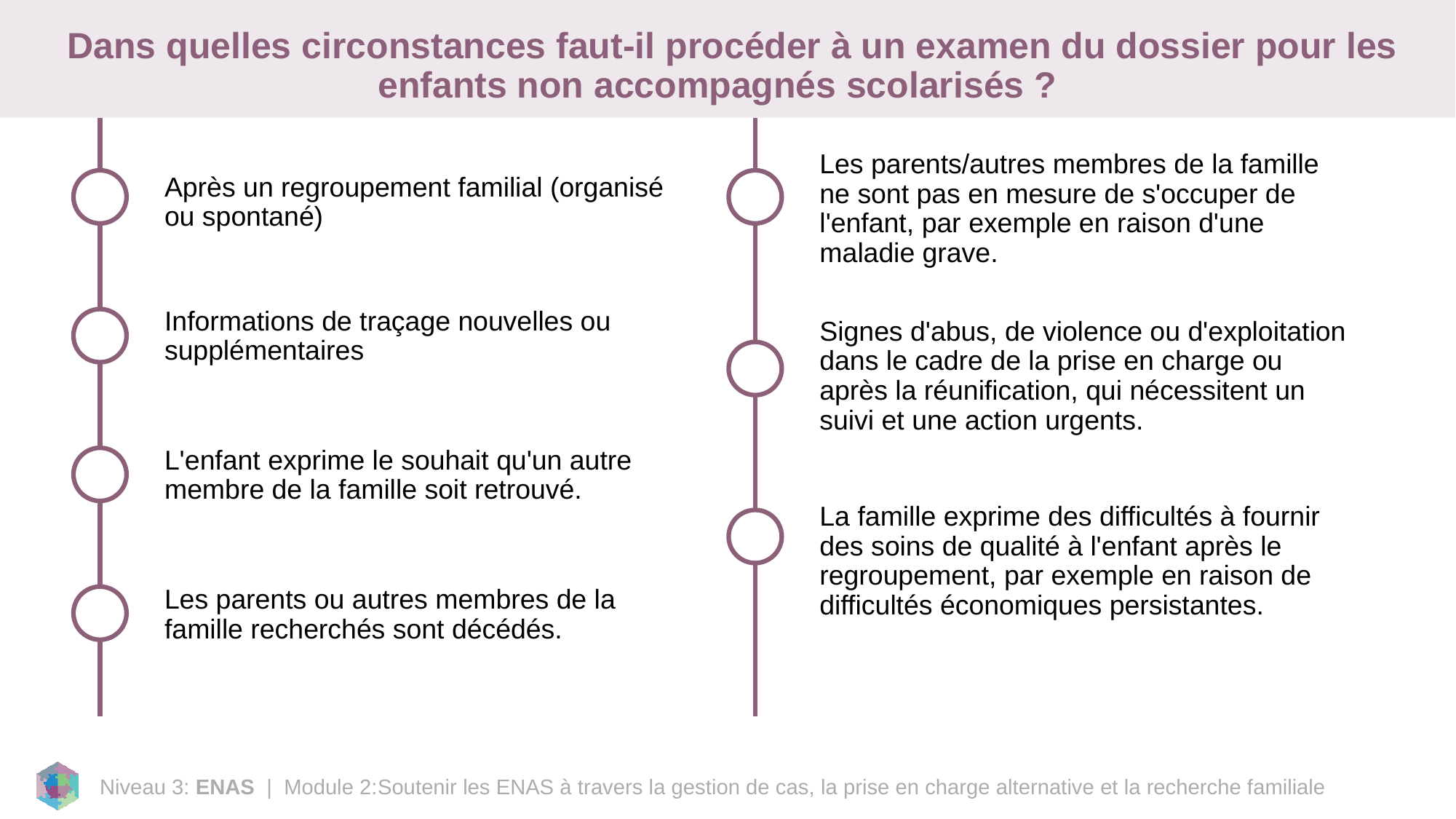

# Dans quelles circonstances faut-il procéder à un examen du dossier pour les enfants non accompagnés scolarisés ?
Les parents/autres membres de la famille ne sont pas en mesure de s'occuper de l'enfant, par exemple en raison d'une maladie grave.

Après un regroupement familial (organisé ou spontané)
Informations de traçage nouvelles ou supplémentaires

Signes d'abus, de violence ou d'exploitation dans le cadre de la prise en charge ou après la réunification, qui nécessitent un suivi et une action urgents.

L'enfant exprime le souhait qu'un autre membre de la famille soit retrouvé.
La famille exprime des difficultés à fournir des soins de qualité à l'enfant après le regroupement, par exemple en raison de difficultés économiques persistantes.

Les parents ou autres membres de la famille recherchés sont décédés.